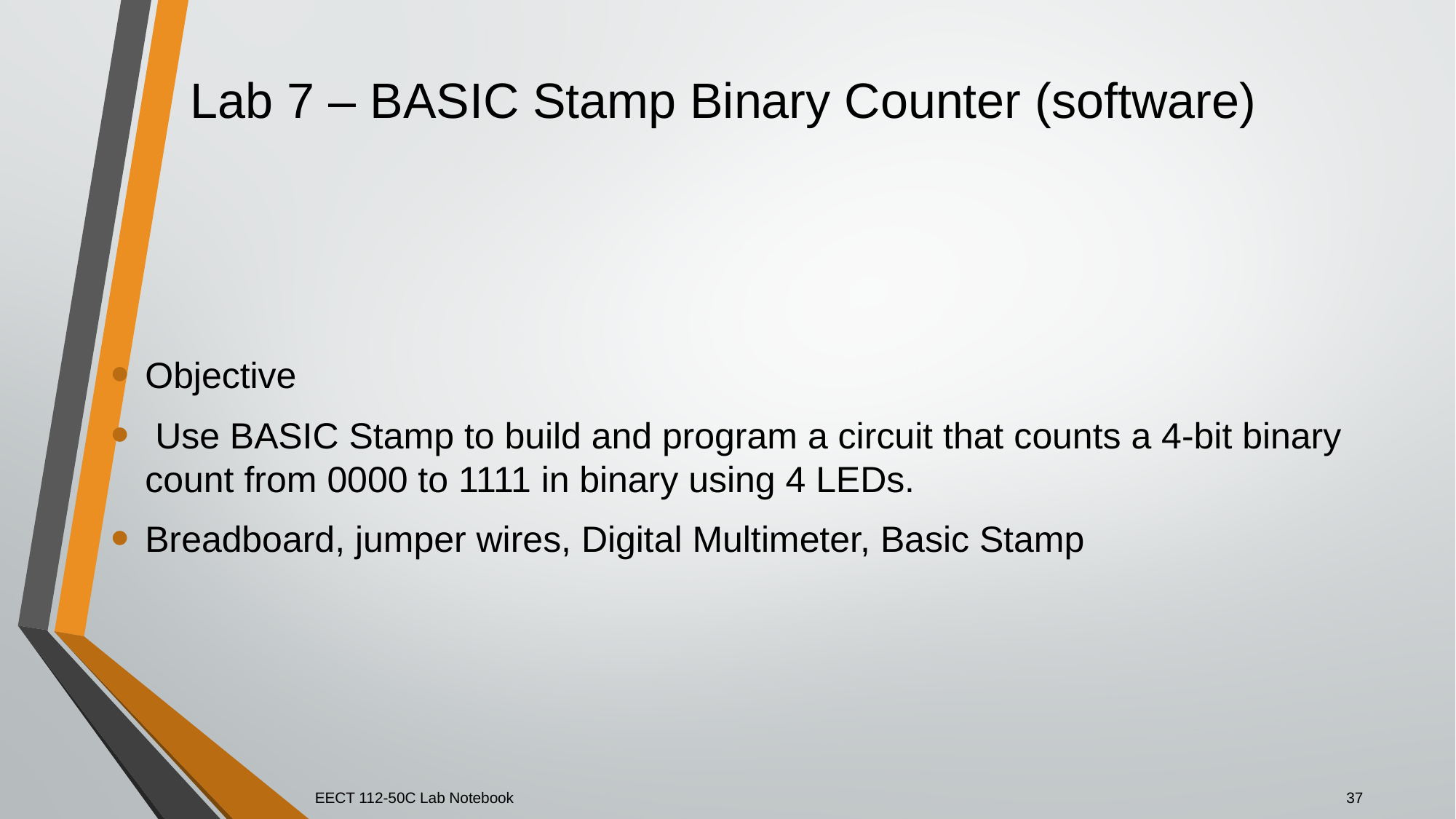

# Lab 7 – BASIC Stamp Binary Counter (software)
Objective
 Use BASIC Stamp to build and program a circuit that counts a 4-bit binary count from 0000 to 1111 in binary using 4 LEDs.
Breadboard, jumper wires, Digital Multimeter, Basic Stamp
EECT 112-50C Lab Notebook
37